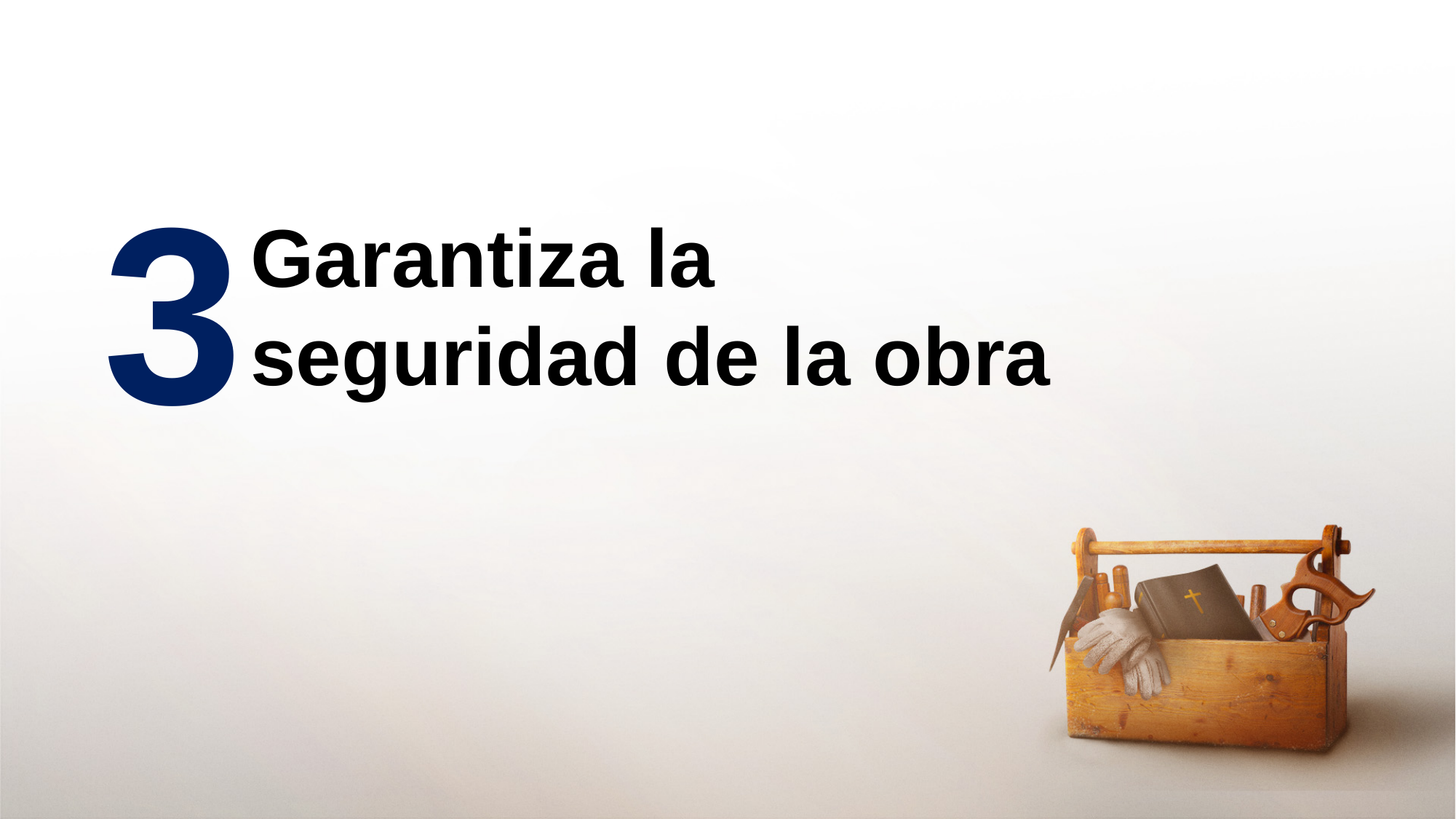

3
Garantiza la seguridad de la obra